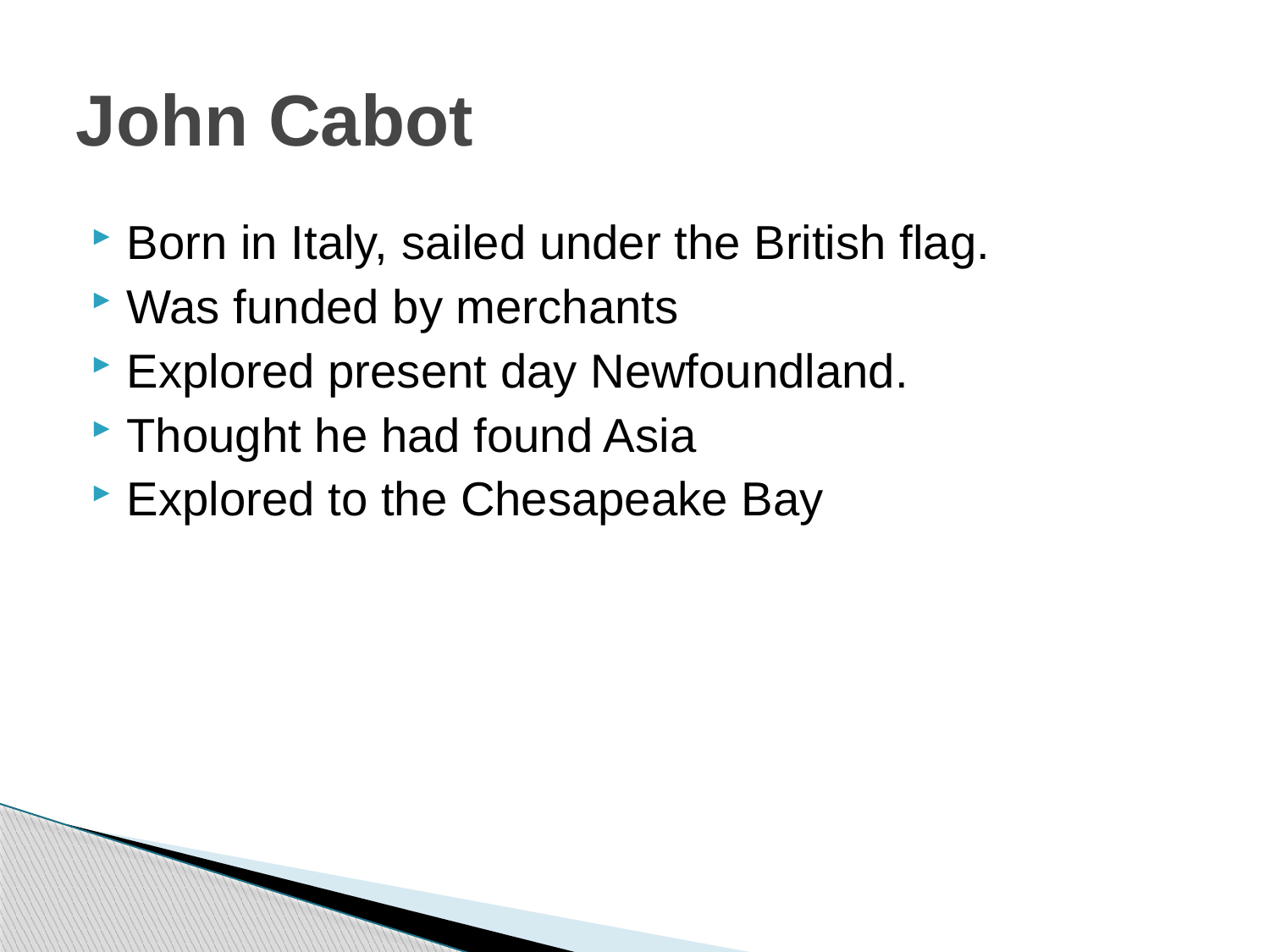

# John Cabot
Born in Italy, sailed under the British flag.
Was funded by merchants
Explored present day Newfoundland.
Thought he had found Asia
Explored to the Chesapeake Bay